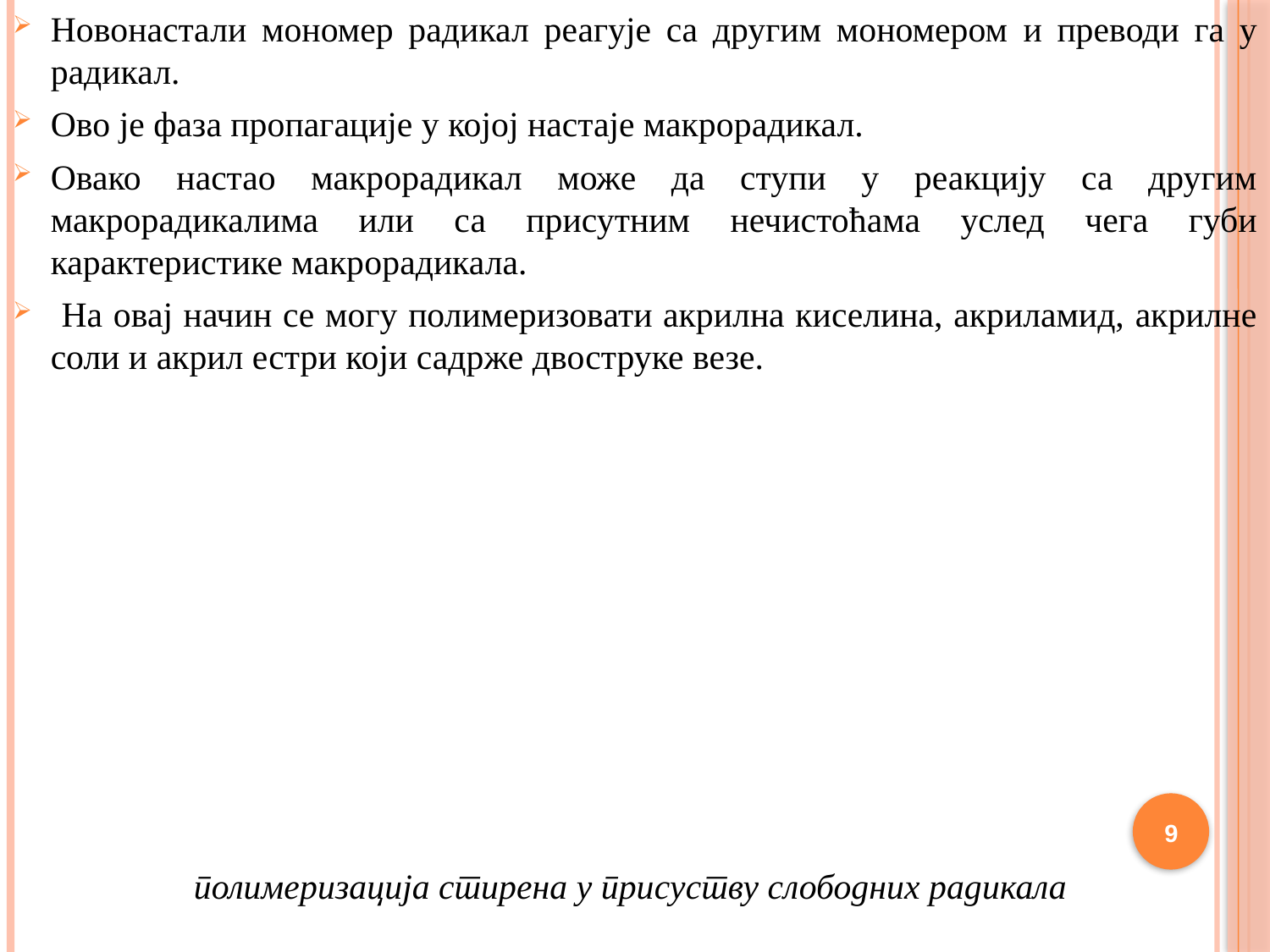

Новонастали мономер радикал реагује са другим мономером и преводи га у радикал.
Ово је фаза пропагације у којој настаје макрорадикал.
Овако настао макрорадикал може да ступи у реакцију са другим макрорадикалима или са присутним нечистоћама услед чега губи карактеристике макрорадикала.
 На овај начин се могу полимеризовати акрилна киселина, акриламид, акрилне соли и акрил естри који садрже двоструке везе.

полимеризација стирена у присуству слободних радикала

9